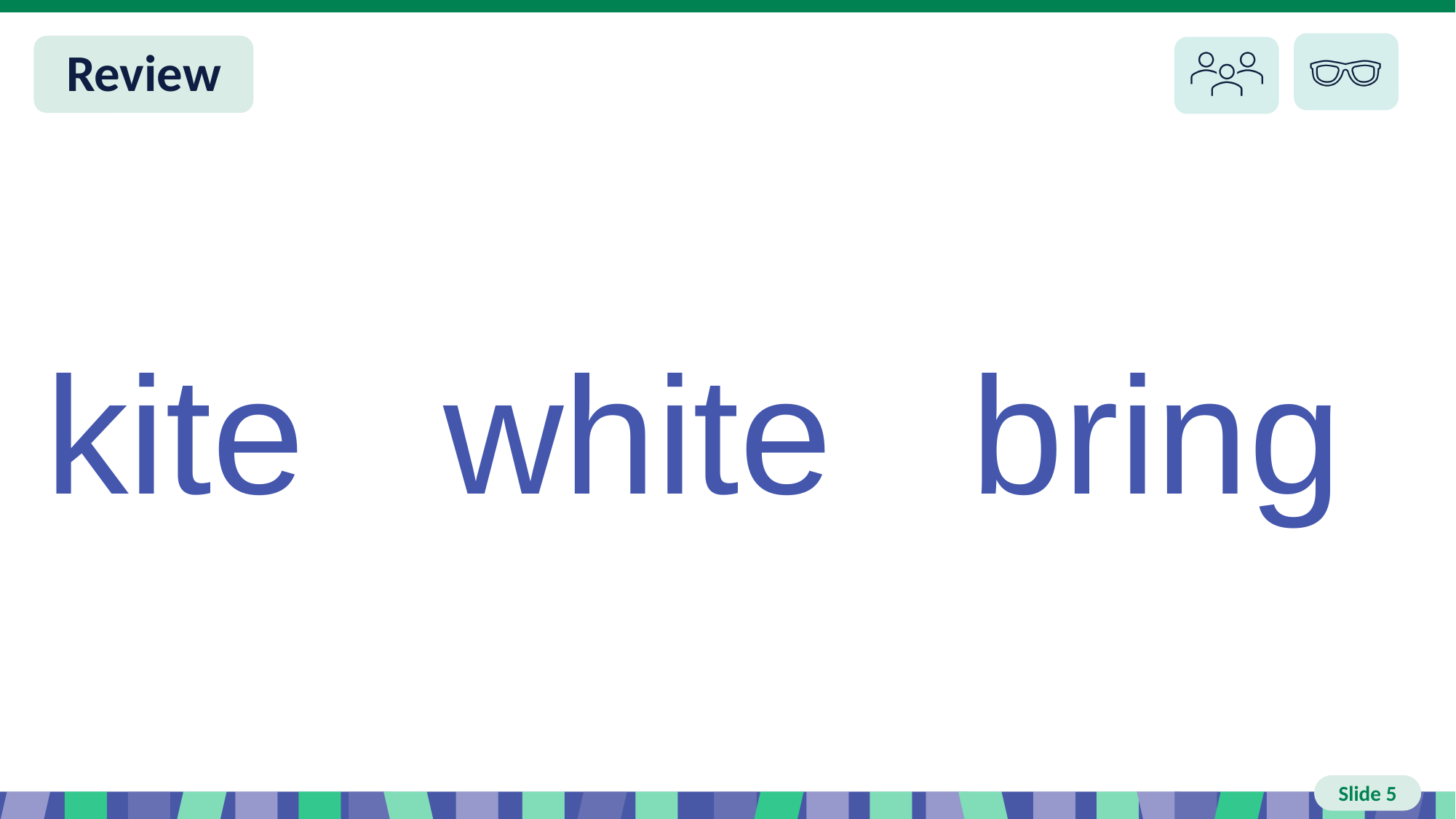

# Slide 5 Review
kite   white   bring